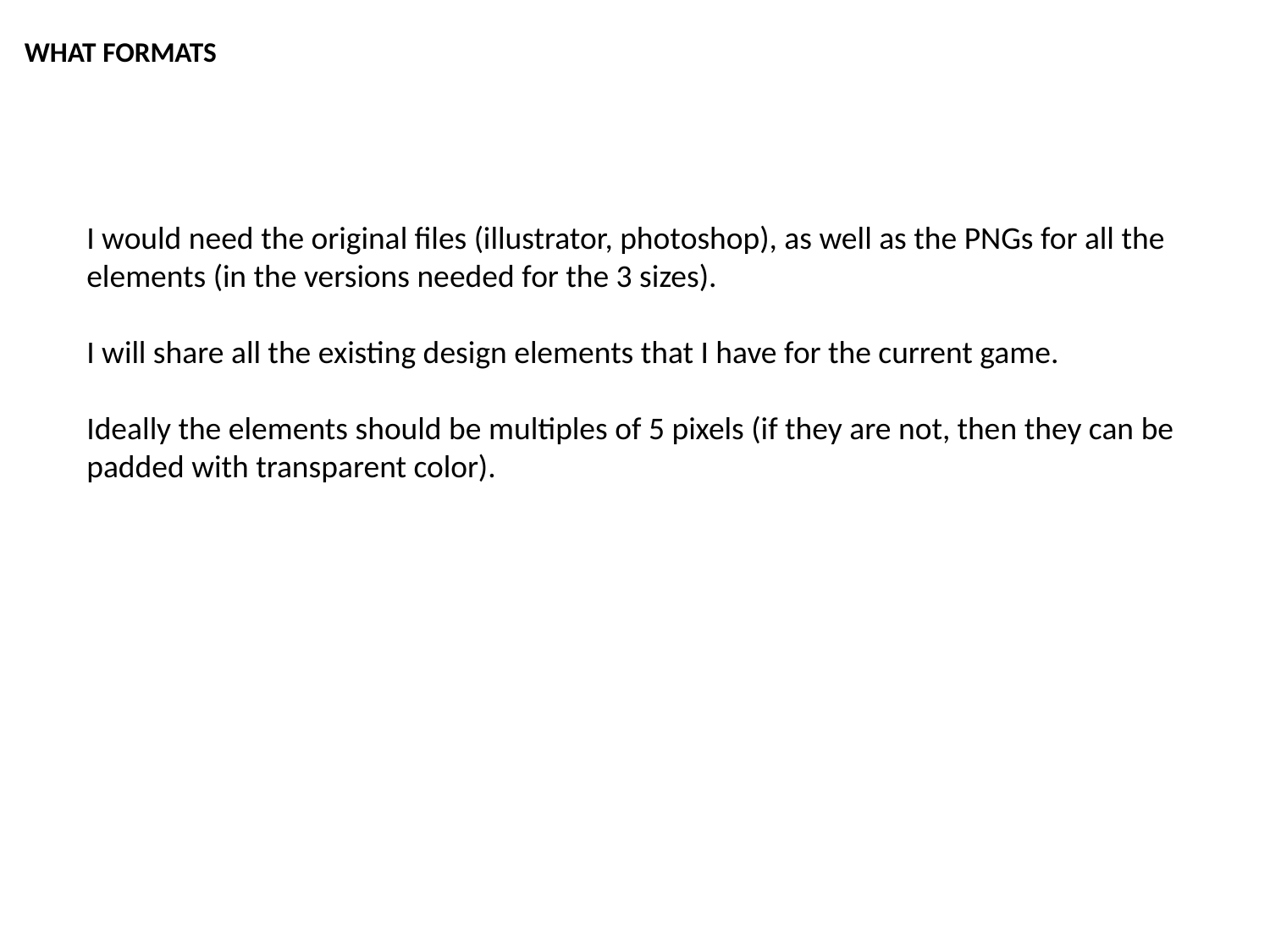

WHAT FORMATS
I would need the original files (illustrator, photoshop), as well as the PNGs for all the elements (in the versions needed for the 3 sizes).

I will share all the existing design elements that I have for the current game.

Ideally the elements should be multiples of 5 pixels (if they are not, then they can be padded with transparent color).